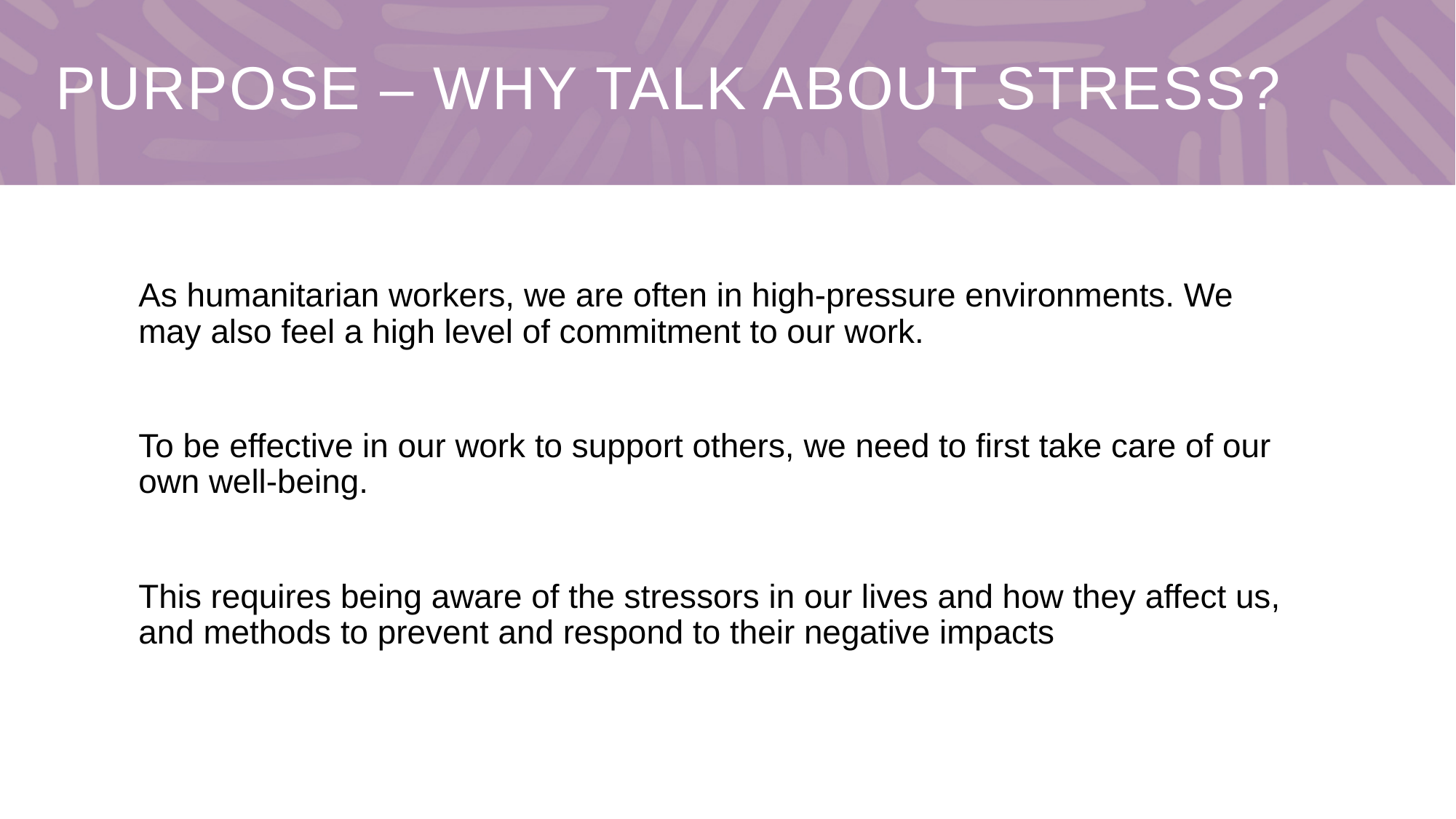

# Purpose – why talk about stress?

As humanitarian workers, we are often in high-pressure environments. We may also feel a high level of commitment to our work.

To be effective in our work to support others, we need to first take care of our own well-being.

This requires being aware of the stressors in our lives and how they affect us, and methods to prevent and respond to their negative impacts